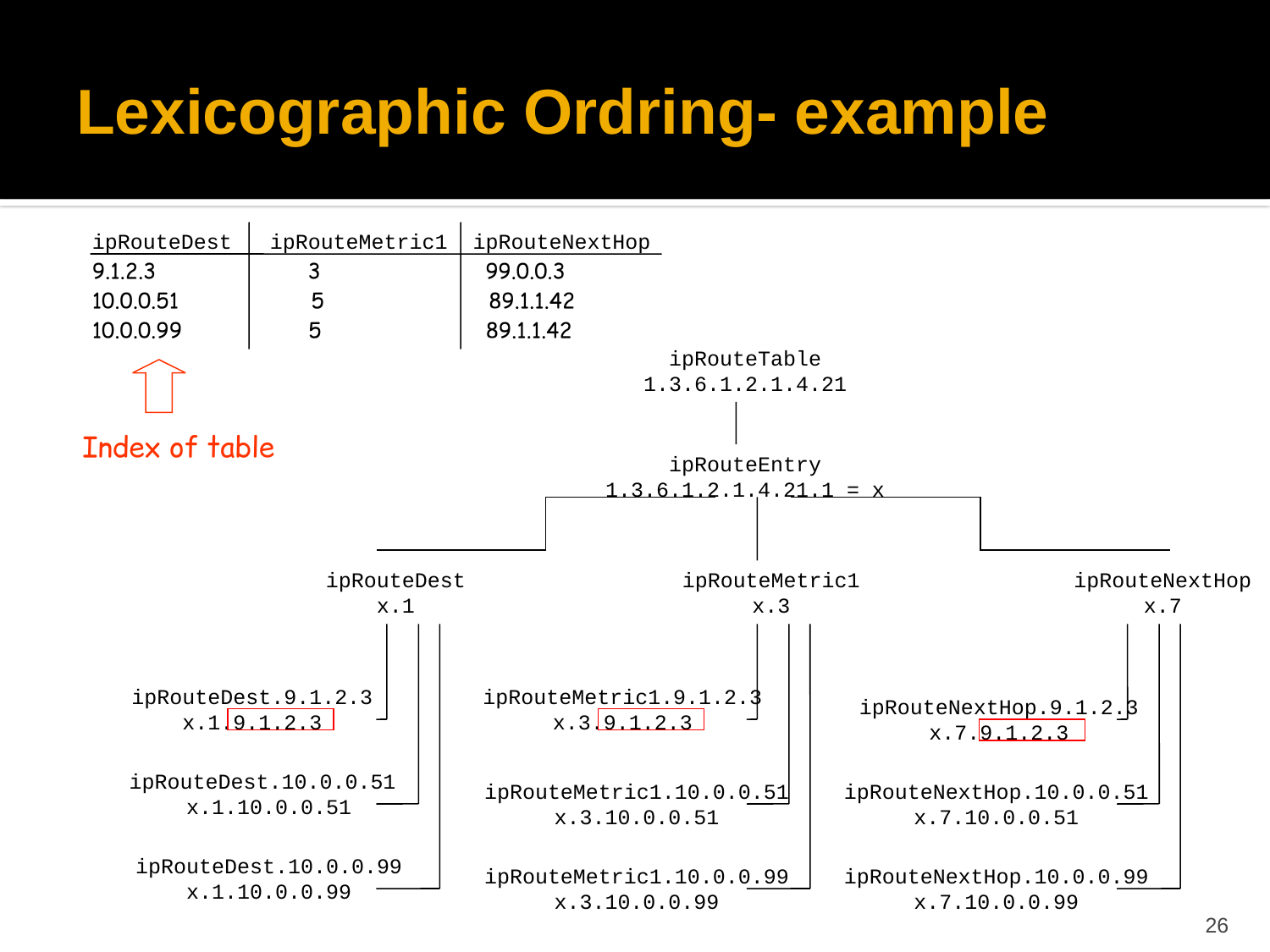

# Lexicographic Ordring- example
ipRouteDest   ipRouteMetric1  ipRouteNextHop
9.1.2.3                        3                          99.0.0.3
10.0.0.51                     5                          89.1.1.42
10.0.0.99                    5                          89.1.1.42

ipRouteTable
1.3.6.1.2.1.4.21

ipRouteEntry
1.3.6.1.2.1.4.21.1 = x

ipRouteDest
x.1
ipRouteMetric1
x.3
ipRouteNextHop
x.7

ipRouteDest.9.1.2.3
x.1.9.1.2.3
ipRouteMetric1.9.1.2.3
x.3.9.1.2.3
ipRouteNextHop.9.1.2.3
x.7.9.1.2.3

ipRouteDest.10.0.0.51
x.1.10.0.0.51
ipRouteMetric1.10.0.0.51
x.3.10.0.0.51
ipRouteNextHop.10.0.0.51
x.7.10.0.0.51

ipRouteDest.10.0.0.99
x.1.10.0.0.99
ipRouteMetric1.10.0.0.99
x.3.10.0.0.99
ipRouteNextHop.10.0.0.99
x.7.10.0.0.99

Index of table

26